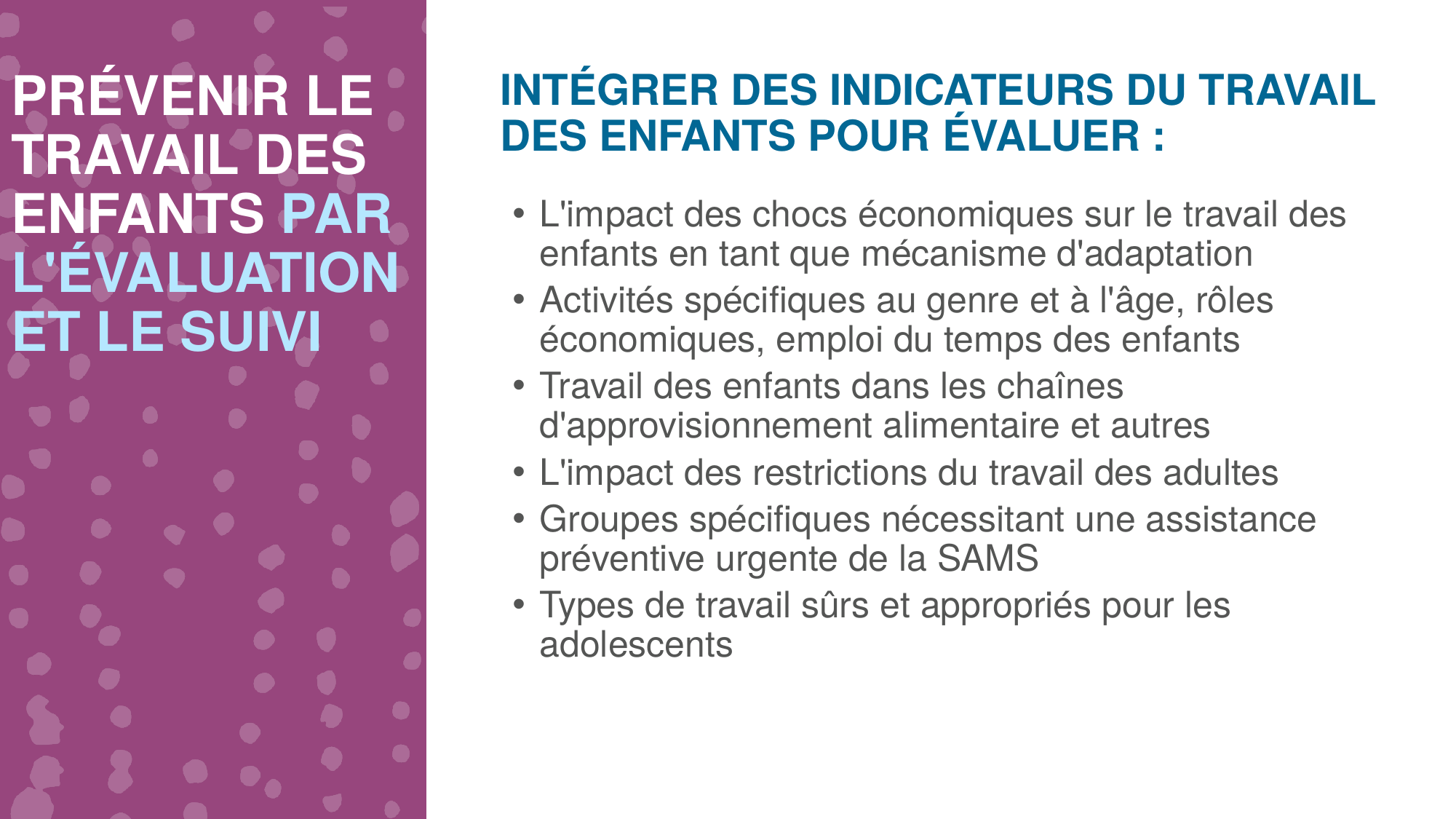

PRÉVENIR LE TRAVAIL DES ENFANTS PAR L'ÉVALUATION ET LE SUIVI

INTÉGRER DES INDICATEURS DU TRAVAIL DES ENFANTS POUR ÉVALUER :
L'impact des chocs économiques sur le travail des enfants en tant que mécanisme d'adaptation
Activités spécifiques au genre et à l'âge, rôles économiques, emploi du temps des enfants
Travail des enfants dans les chaînes d'approvisionnement alimentaire et autres
L'impact des restrictions du travail des adultes
Groupes spécifiques nécessitant une assistance préventive urgente de la SAMS
Types de travail sûrs et appropriés pour les adolescents